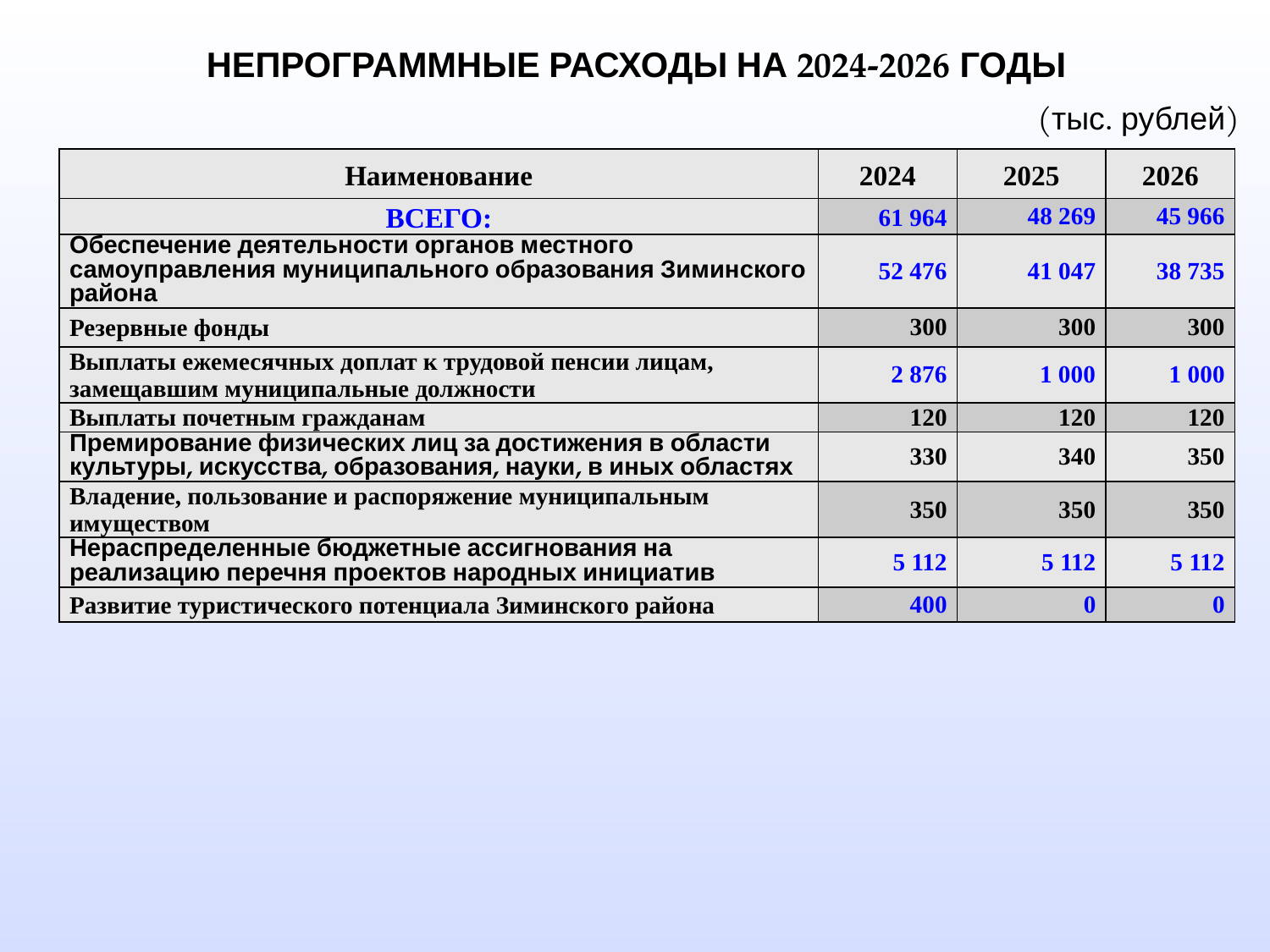

НЕПРОГРАММНЫЕ РАСХОДЫ НА 2024-2026 ГОДЫ
(тыс. рублей)
| Наименование | 2024 | 2025 | 2026 |
| --- | --- | --- | --- |
| ВСЕГО: | 61 964 | 48 269 | 45 966 |
| Обеспечение деятельности органов местного самоуправления муниципального образования Зиминского района | 52 476 | 41 047 | 38 735 |
| Резервные фонды | 300 | 300 | 300 |
| Выплаты ежемесячных доплат к трудовой пенсии лицам, замещавшим муниципальные должности | 2 876 | 1 000 | 1 000 |
| Выплаты почетным гражданам | 120 | 120 | 120 |
| Премирование физических лиц за достижения в области культуры, искусства, образования, науки, в иных областях | 330 | 340 | 350 |
| Владение, пользование и распоряжение муниципальным имуществом | 350 | 350 | 350 |
| Нераспределенные бюджетные ассигнования на реализацию перечня проектов народных инициатив | 5 112 | 5 112 | 5 112 |
| Развитие туристического потенциала Зиминского района | 400 | 0 | 0 |